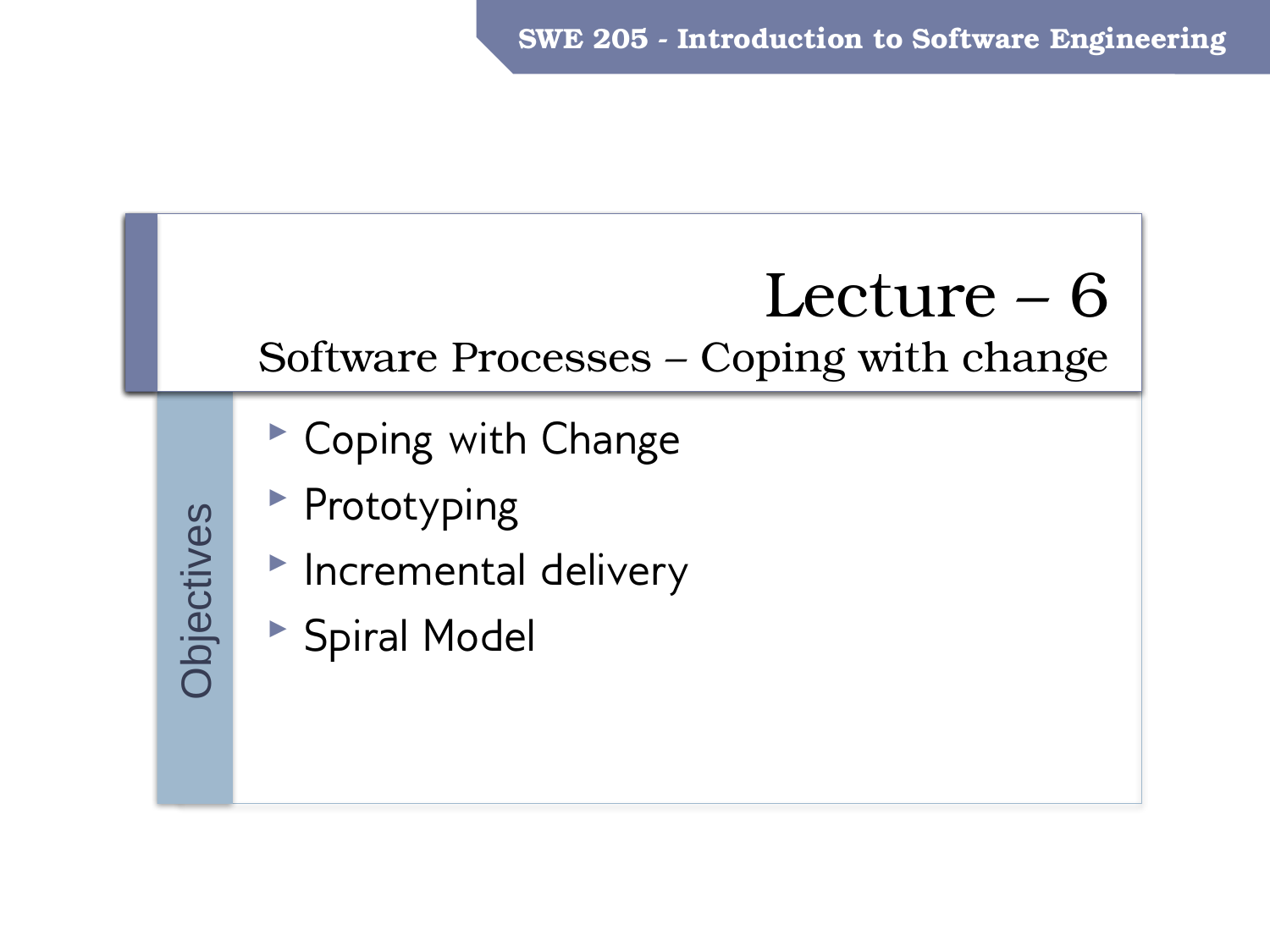

SWE 205 - Introduction to Software Engineering
# Lecture – 6 Software Processes – Coping with change
Coping with Change
Prototyping
Incremental delivery
Spiral Model